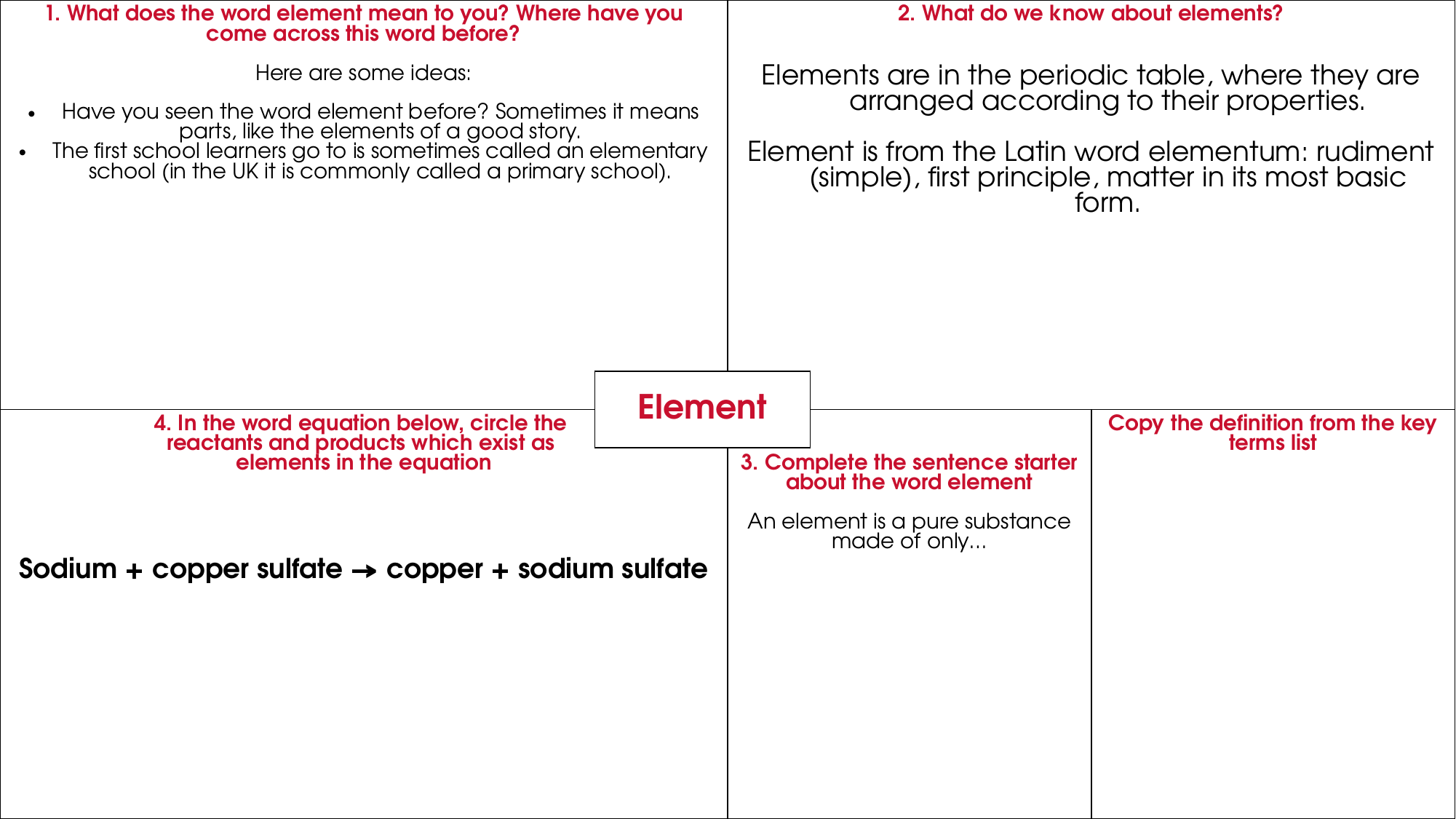

| 1. What does the word element mean to you? Where have you come across this word before? Here are some ideas: Have you seen the word element before? Sometimes it means parts, like the elements of a good story. The first school learners go to is sometimes called an elementary school (in the UK it is commonly called a primary school). | 2. What do we know about elements? Elements are in the periodic table, where they are arranged according to their properties. Element is from the Latin word elementum: rudiment (simple), first principle, matter in its most basic form. |  |
| --- | --- | --- |
| 4. In the word equation below, circle the reactants and products which exist as elements in the equation Sodium + copper sulfate → copper + sodium sulfate | 3. Complete the sentence starter about the word element An element is a pure substance made of only… | Copy the definition from the key terms list |
| Element |
| --- |